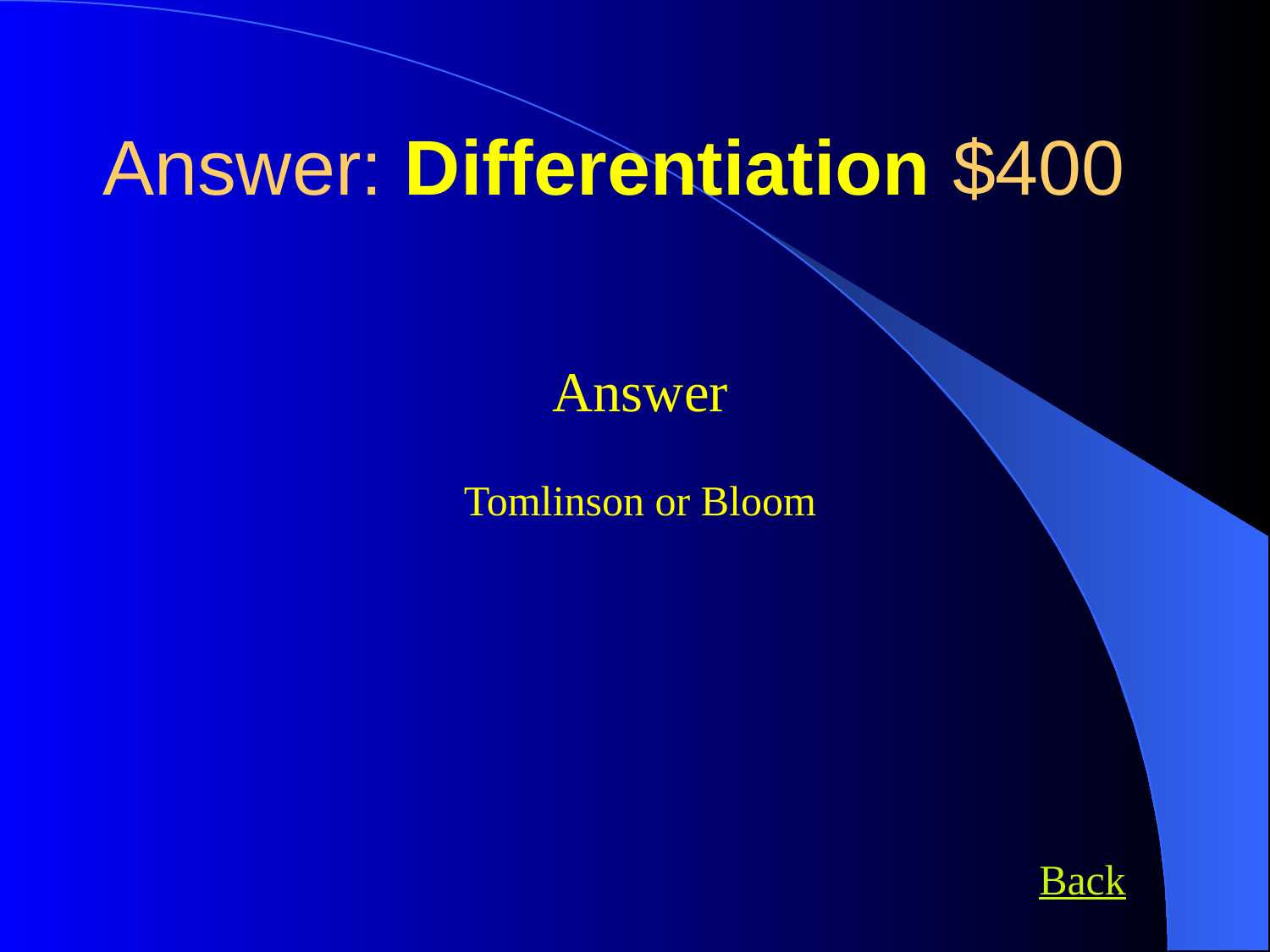

Answer: Differentiation $400
Answer

Tomlinson or Bloom

Back